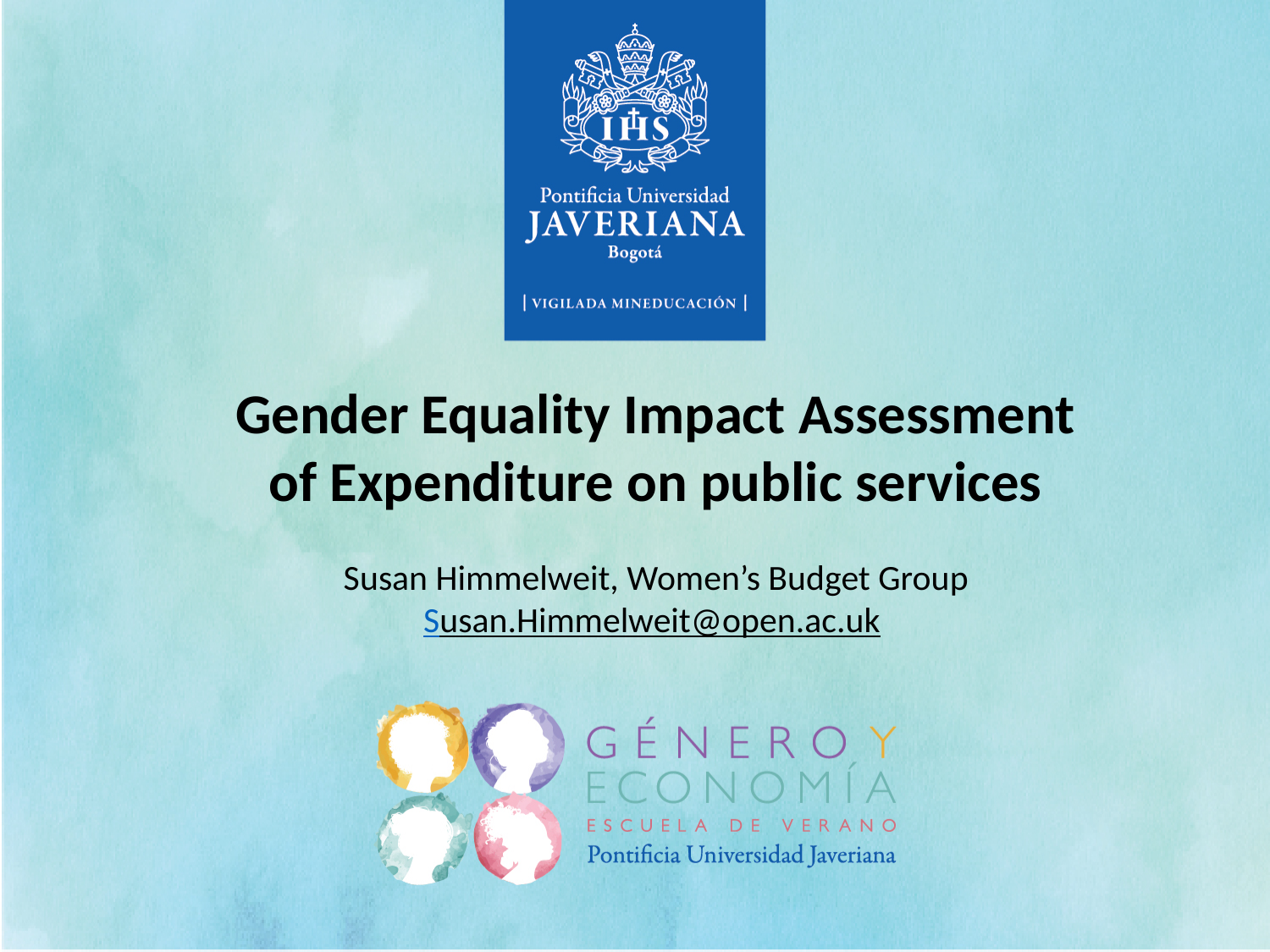

Gender Equality Impact Assessment of Expenditure on public services

Susan Himmelweit, Women’s Budget Group
Susan.Himmelweit@open.ac.uk